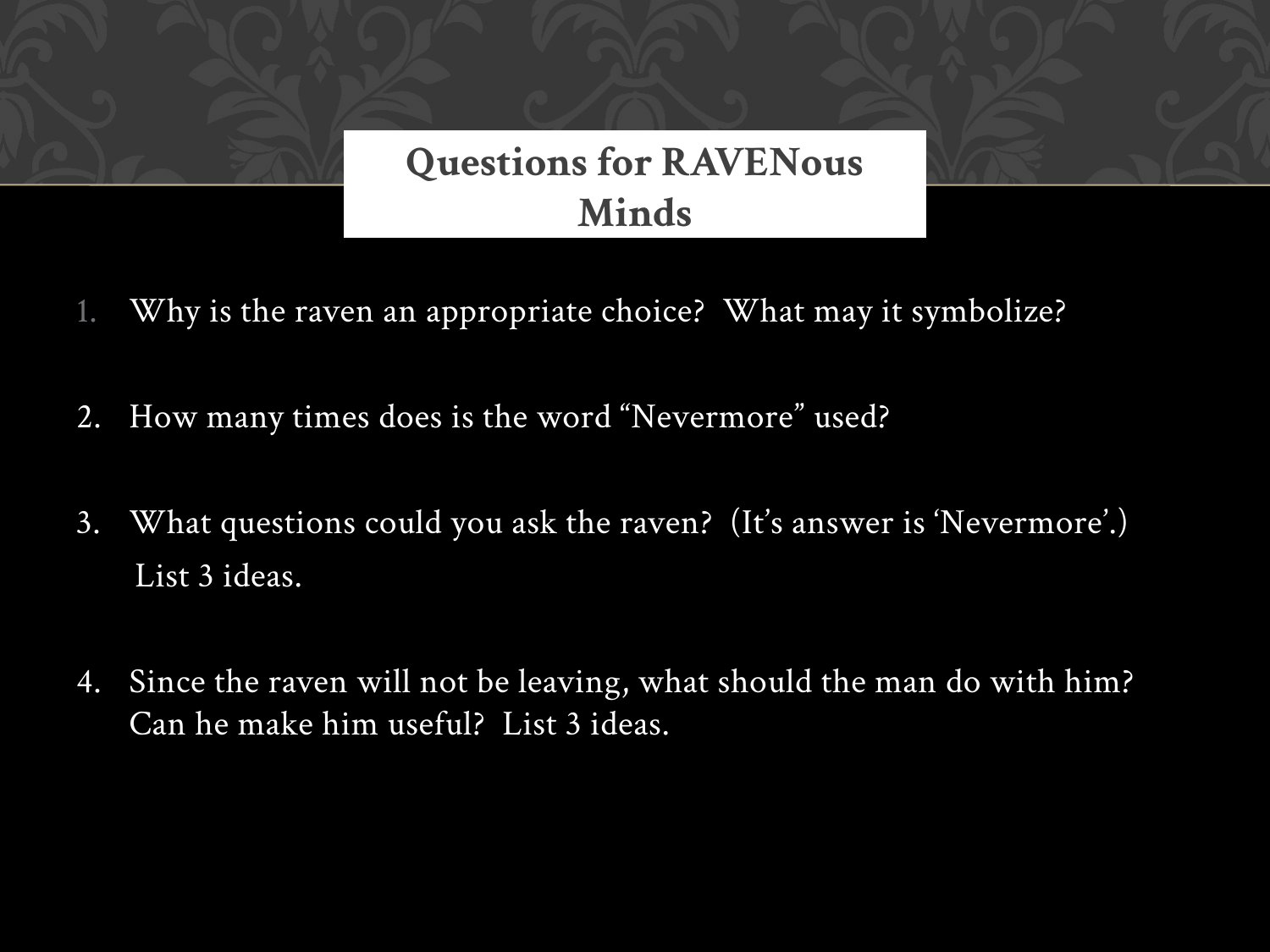

Why is the raven an appropriate choice?  What may it symbolize?

2.	How many times does is the word “Nevermore” used?

3.	What questions could you ask the raven?  (It’s answer is ‘Nevermore’.)
       List 3 ideas.

4.	Since the raven will not be leaving, what should the man do with him?  Can he make him useful?  List 3 ideas.
# Questions for RAVENous Minds